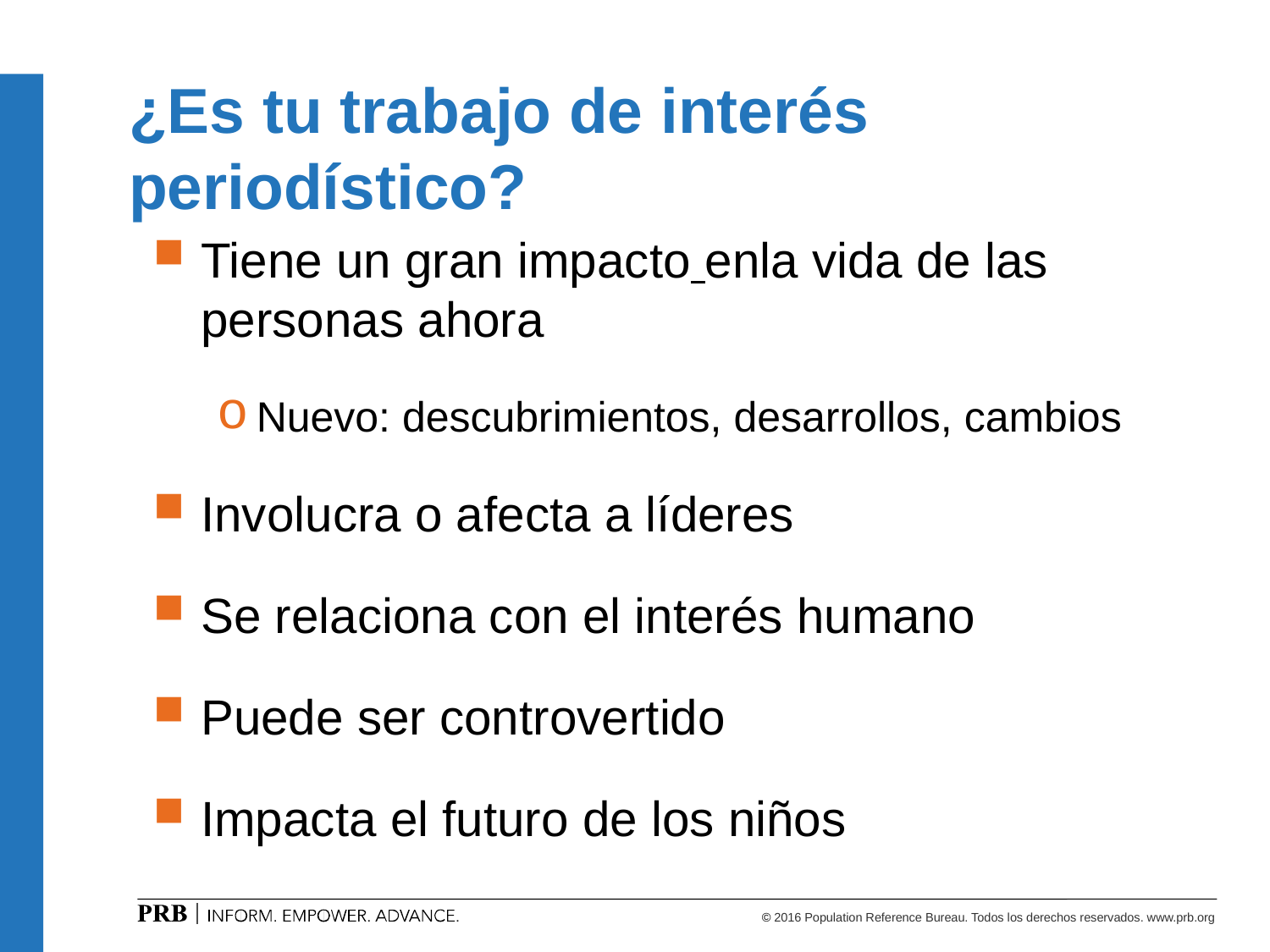

# ¿Es tu trabajo de interés periodístico?
Tiene un gran impacto enla vida de las personas ahora
Nuevo: descubrimientos, desarrollos, cambios
Involucra o afecta a líderes
Se relaciona con el interés humano
Puede ser controvertido
Impacta el futuro de los niños